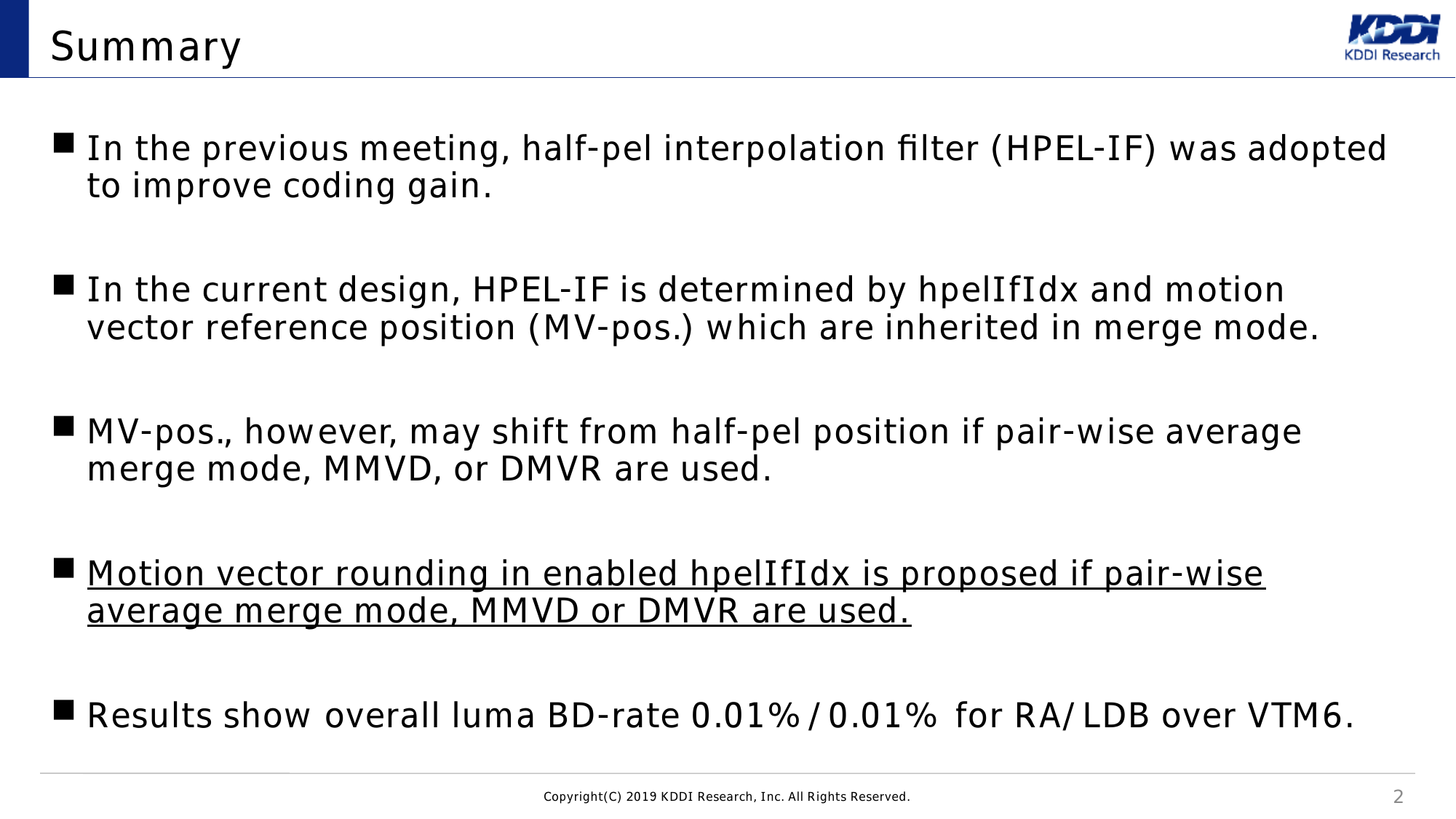

# Summary
In the previous meeting, half-pel interpolation filter (HPEL-IF) was adopted to improve coding gain.

In the current design, HPEL-IF is determined by hpelIfIdx and motion vector reference position (MV-pos.) which are inherited in merge mode.

MV-pos., however, may shift from half-pel position if pair-wise average merge mode, MMVD, or DMVR are used.

Motion vector rounding in enabled hpelIfIdx is proposed if pair-wise average merge mode, MMVD or DMVR are used.

Results show overall luma BD-rate 0.01%/0.01% for RA/LDB over VTM6.

2